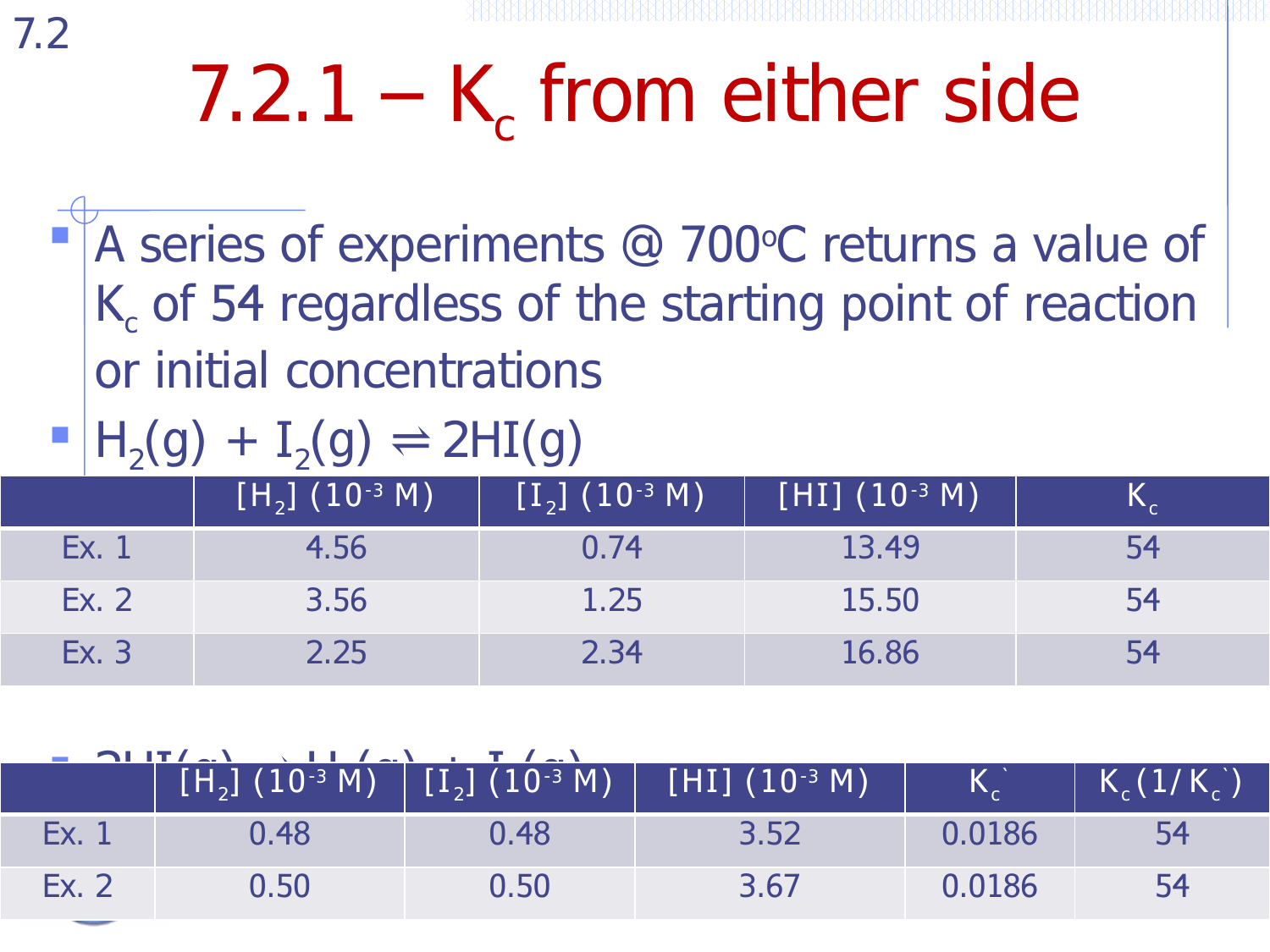

# 7.2.1 – Kc from either side
A series of experiments @ 700oC returns a value of Kc of 54 regardless of the starting point of reaction or initial concentrations
H2(g) + I2(g) ⇌ 2HI(g)

2HI(g) ⇌ H2(g) + I2(g)

|  | [H2] (10-3 M) | [I2] (10-3 M) | [HI] (10-3 M) | Kc |
| --- | --- | --- | --- | --- |
| Ex. 1 | 4.56 | 0.74 | 13.49 | 54 |
| Ex. 2 | 3.56 | 1.25 | 15.50 | 54 |
| Ex. 3 | 2.25 | 2.34 | 16.86 | 54 |
|  | [H2] (10-3 M) | [I2] (10-3 M) | [HI] (10-3 M) | Kc` | Kc (1/Kc`) |
| --- | --- | --- | --- | --- | --- |
| Ex. 1 | 0.48 | 0.48 | 3.52 | 0.0186 | 54 |
| Ex. 2 | 0.50 | 0.50 | 3.67 | 0.0186 | 54 |